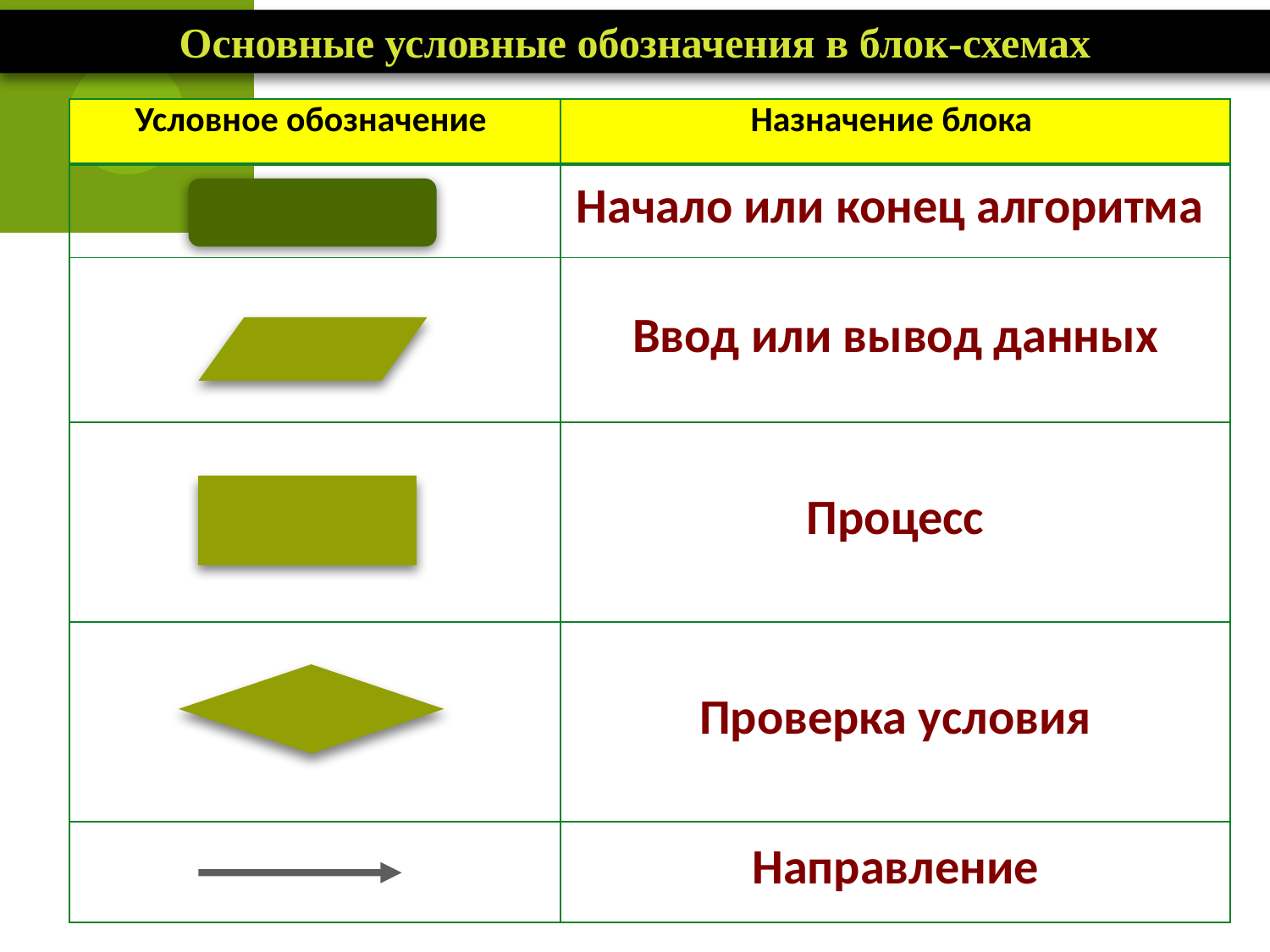

Основные условные обозначения в блок-схемах
| Условное обозначение | Назначение блока |
| --- | --- |
|  | Начало или конец алгоритма |
|  | Ввод или вывод данных |
|  | Процесс |
|  | Проверка условия |
|  | Направление |